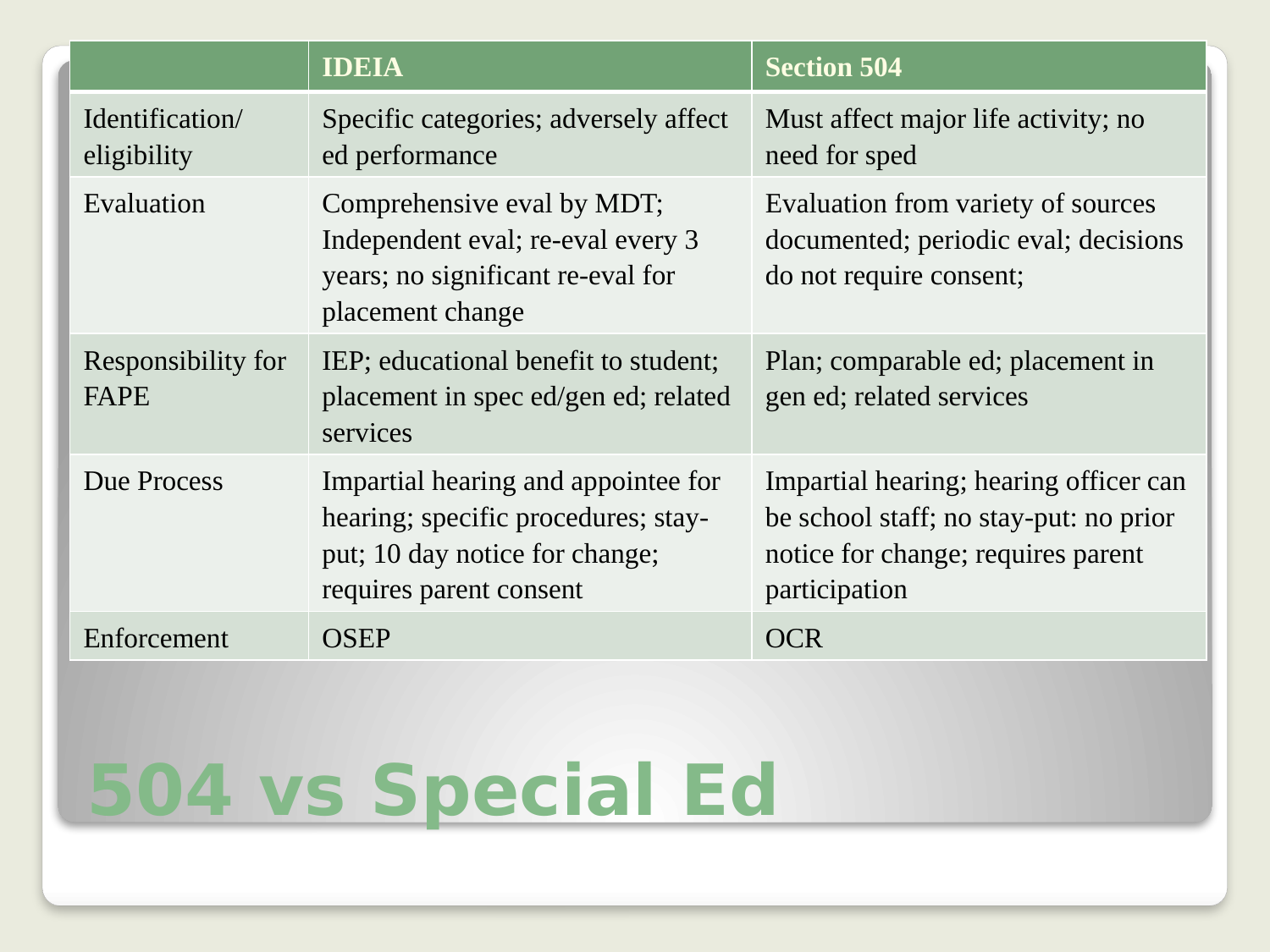

|  | IDEIA | Section 504 |
| --- | --- | --- |
| Identification/ eligibility | Specific categories; adversely affect ed performance | Must affect major life activity; no need for sped |
| Evaluation | Comprehensive eval by MDT; Independent eval; re-eval every 3 years; no significant re-eval for placement change | Evaluation from variety of sources documented; periodic eval; decisions do not require consent; |
| Responsibility for FAPE | IEP; educational benefit to student; placement in spec ed/gen ed; related services | Plan; comparable ed; placement in gen ed; related services |
| Due Process | Impartial hearing and appointee for hearing; specific procedures; stay-put; 10 day notice for change; requires parent consent | Impartial hearing; hearing officer can be school staff; no stay-put: no prior notice for change; requires parent participation |
| Enforcement | OSEP | OCR |
# 504 vs Special Ed